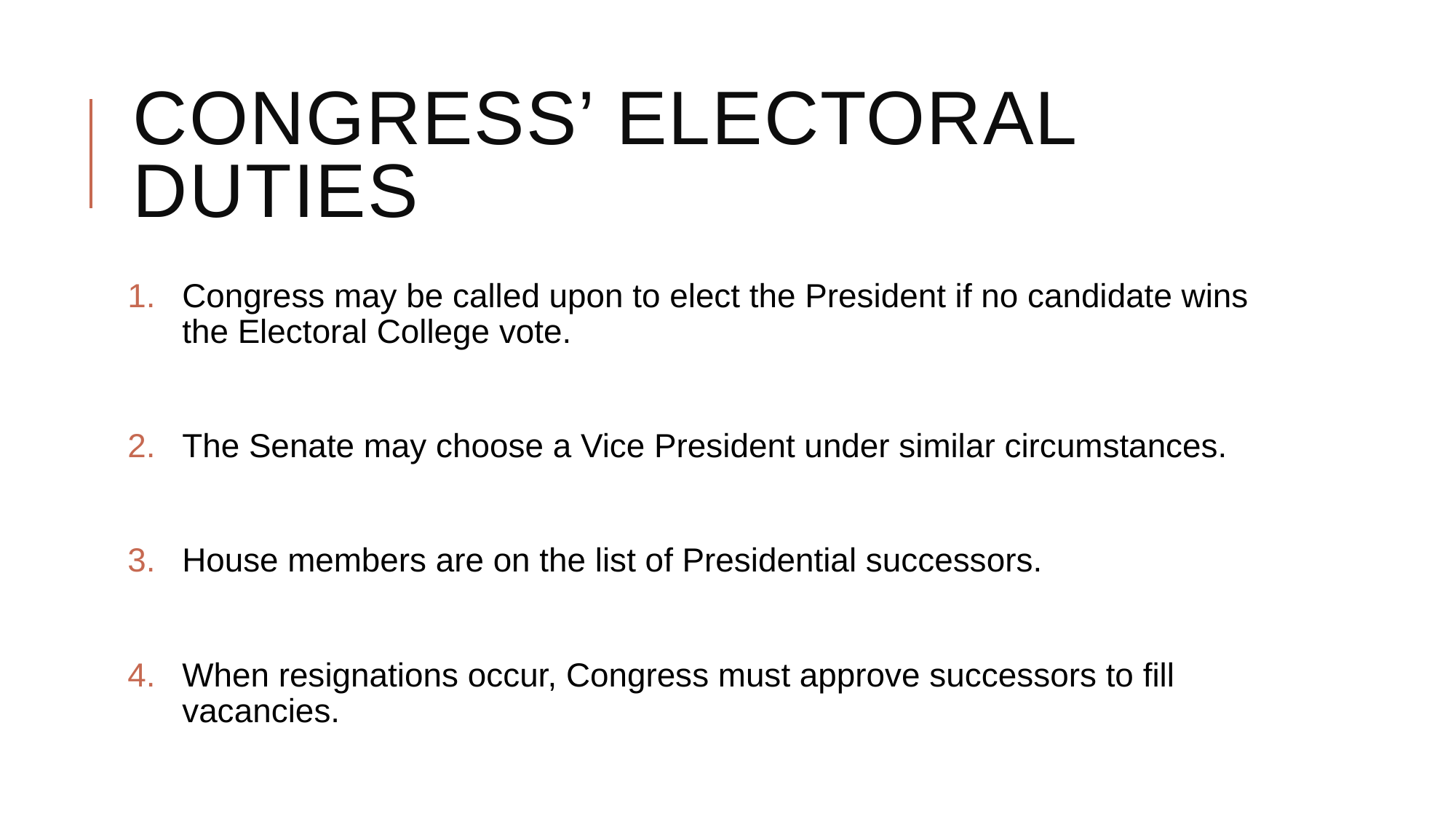

# Congress’ Electoral Duties
Congress may be called upon to elect the President if no candidate wins the Electoral College vote.

The Senate may choose a Vice President under similar circumstances.

House members are on the list of Presidential successors.

When resignations occur, Congress must approve successors to fill vacancies.